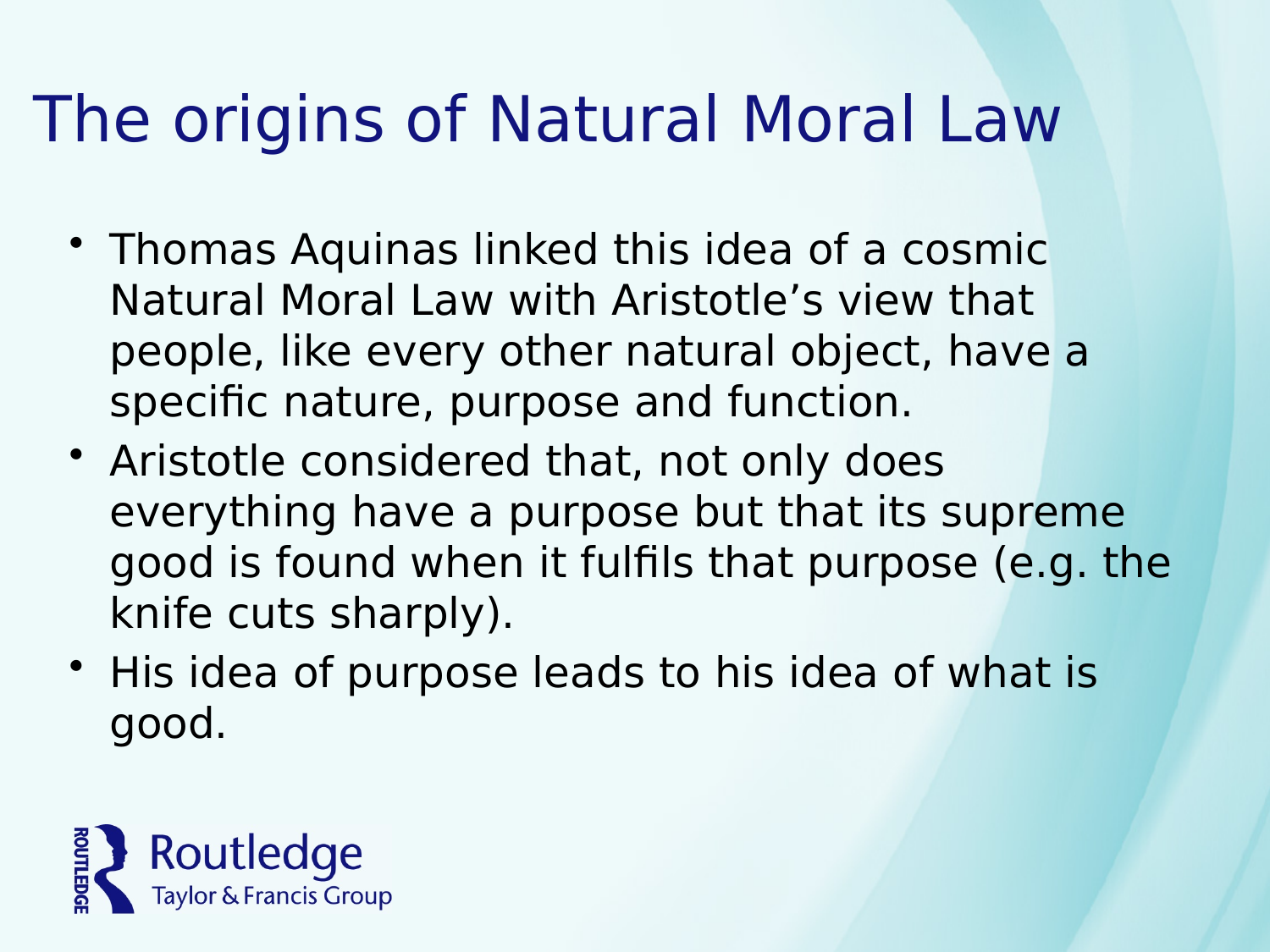

# The origins of Natural Moral Law
Thomas Aquinas linked this idea of a cosmic Natural Moral Law with Aristotle’s view that people, like every other natural object, have a specific nature, purpose and function.
Aristotle considered that, not only does everything have a purpose but that its supreme good is found when it fulfils that purpose (e.g. the knife cuts sharply).
His idea of purpose leads to his idea of what is good.